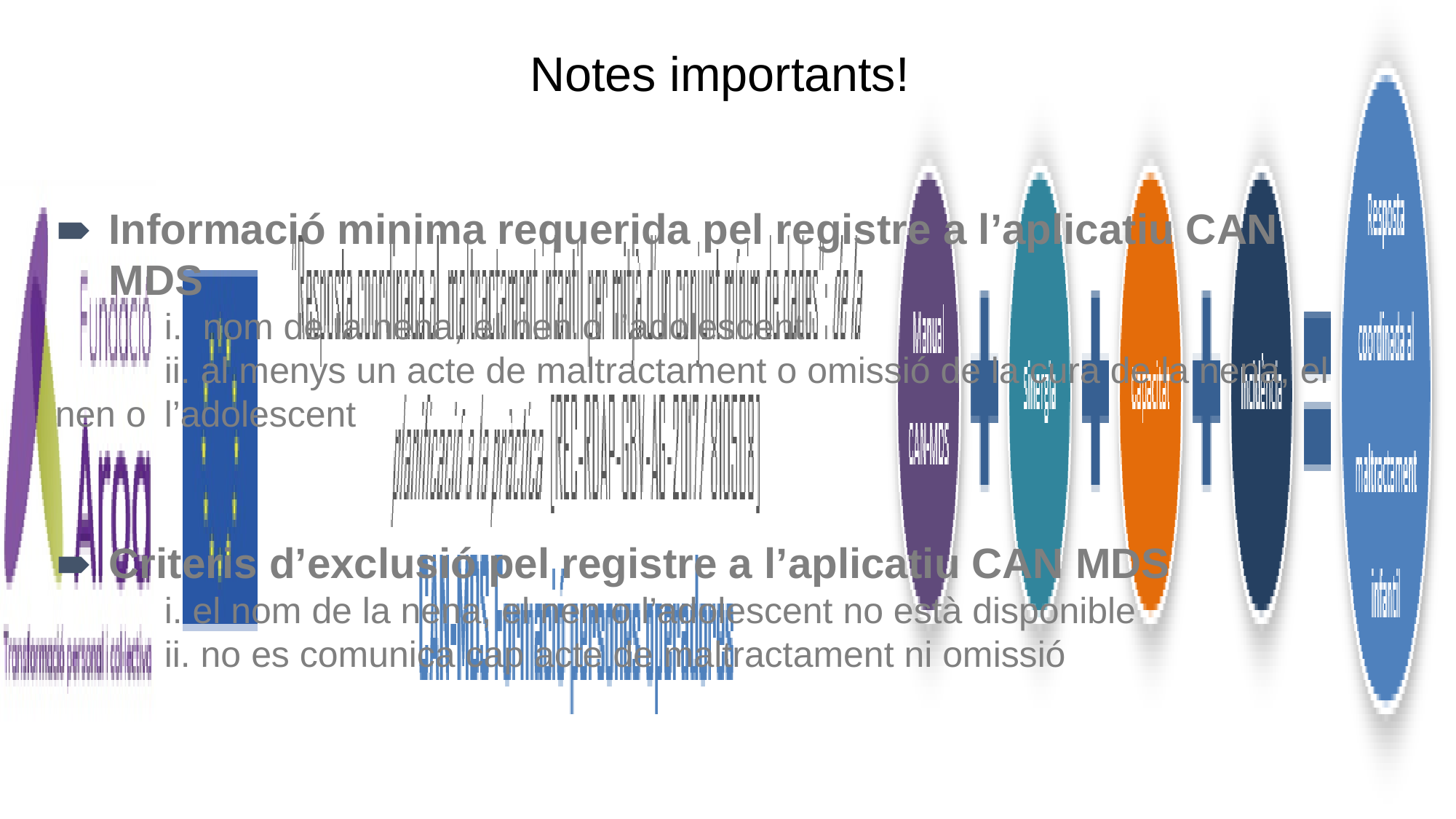

Notes importants!
Informació minima requerida pel registre a l’aplicatiu CAN MDS
	i.  nom de la nena, el nen o l’adolescent
	ii. al menys un acte de maltractament o omissió de la cura de la nena, el nen o 	l’adolescent

Criteris d’exclusió pel registre a l’aplicatiu CAN MDS
	i. el nom de la nena, el nen o l’adolescent no està disponible
	ii. no es comunica cap acte de maltractament ni omissió